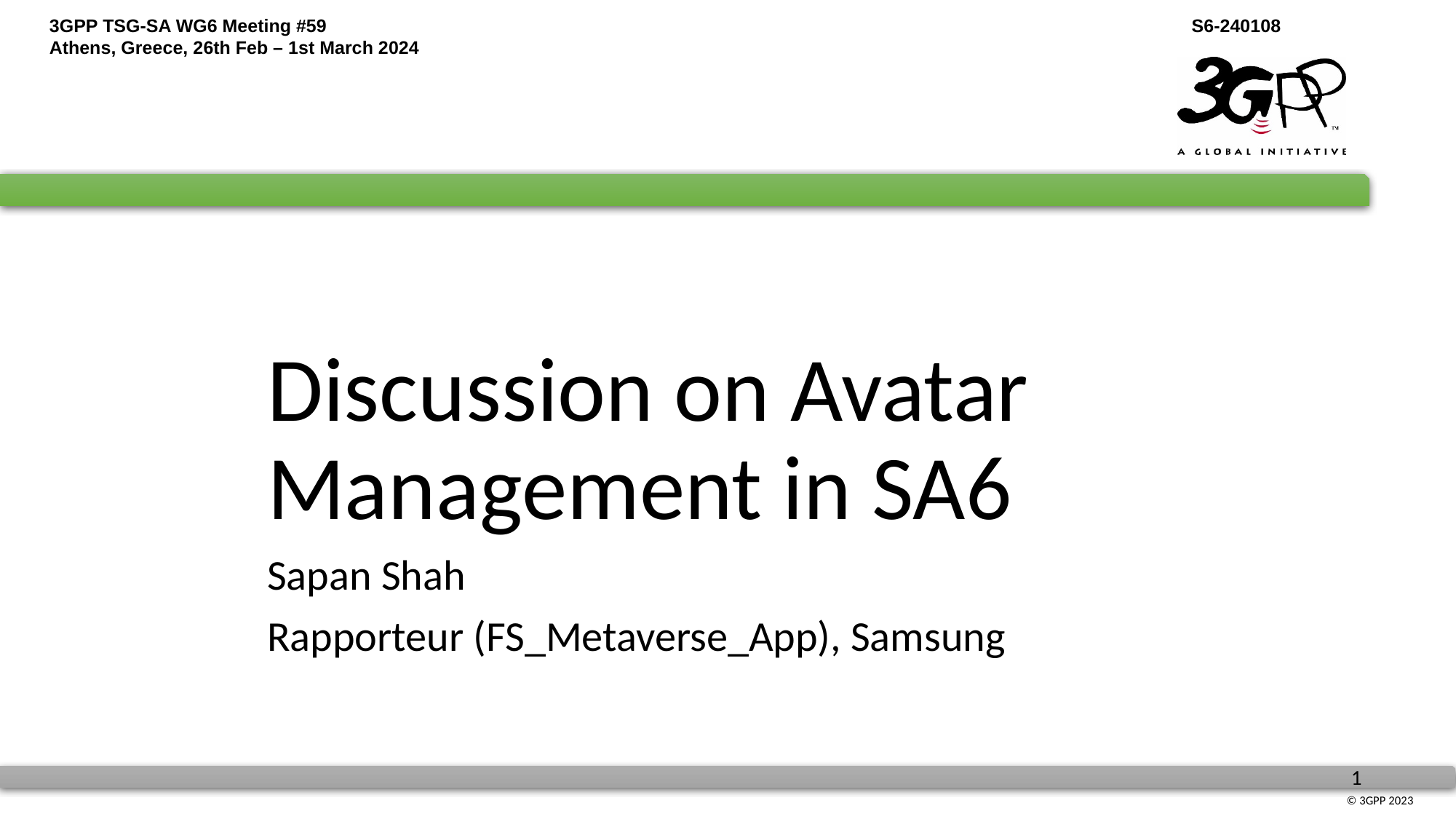

# Discussion on Avatar Management in SA6
Sapan Shah
Rapporteur (FS_Metaverse_App), Samsung